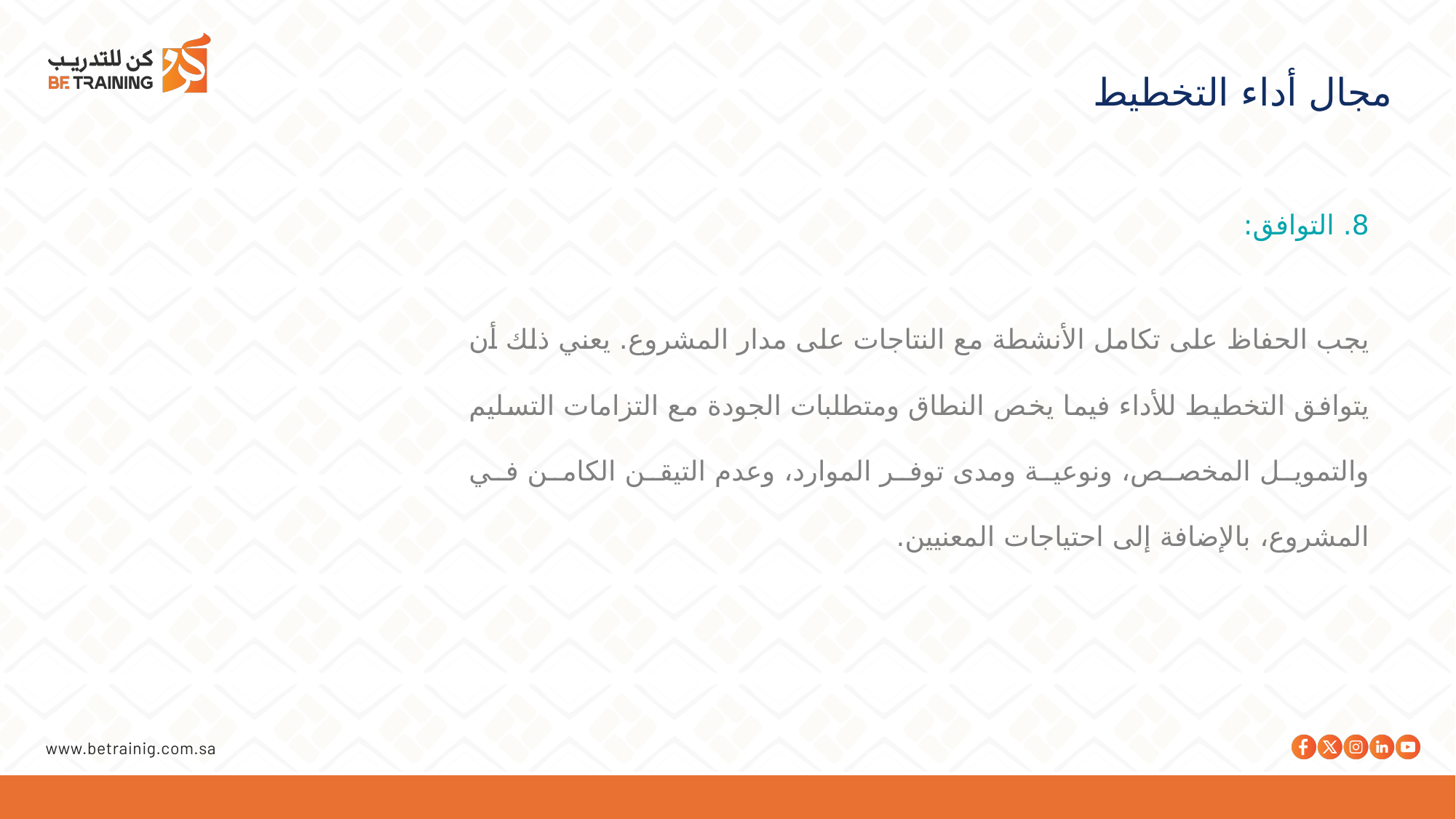

مجال أداء التخطيط
8. التوافق:

يجب الحفاظ على تكامل الأنشطة مع النتاجات على مدار المشروع. يعني ذلك أن يتوافق التخطيط للأداء فيما يخص النطاق ومتطلبات الجودة مع التزامات التسليم والتمويل المخصص، ونوعية ومدى توفر الموارد، وعدم التيقن الكامن في المشروع، بالإضافة إلى احتياجات المعنيين.